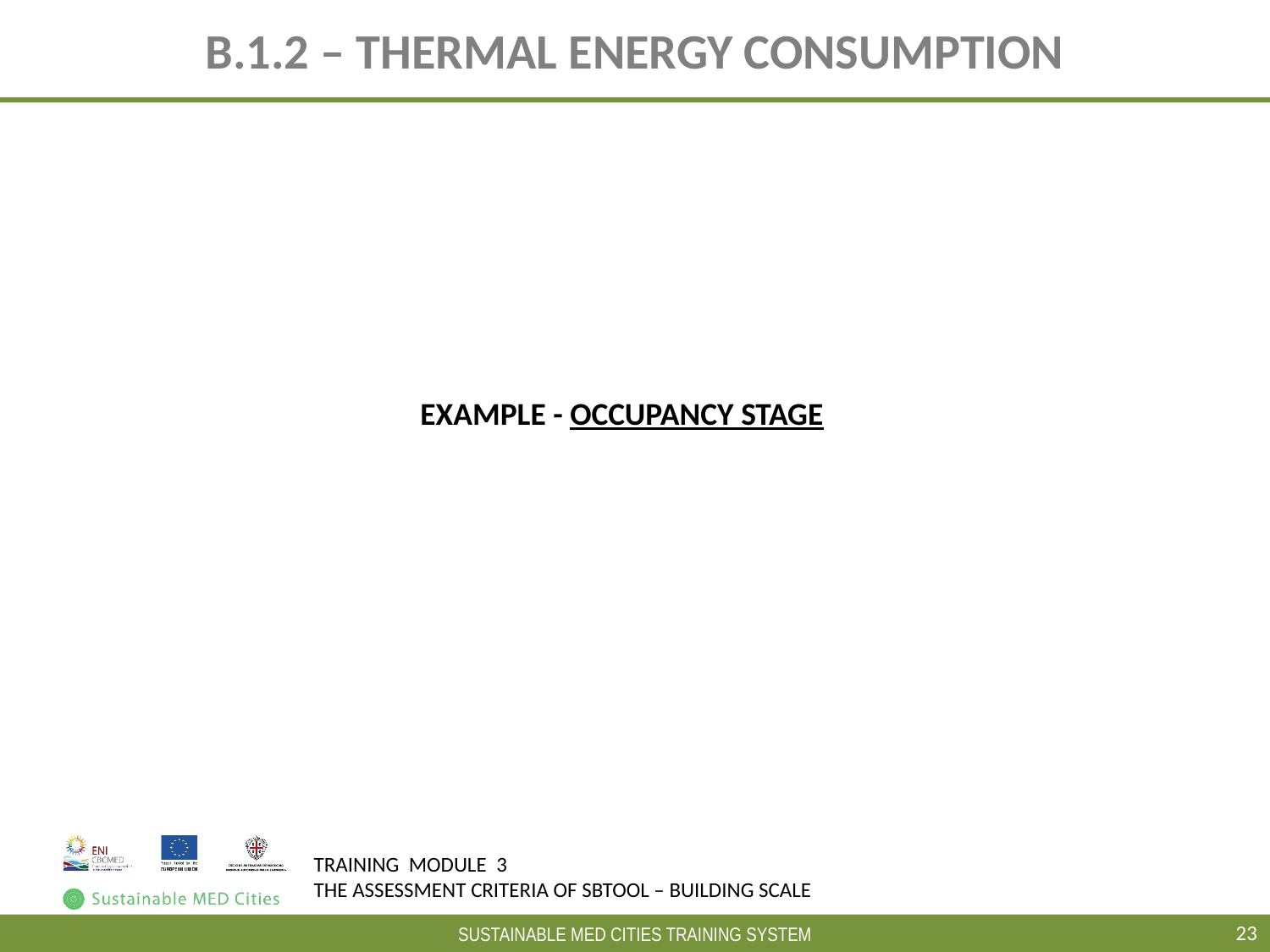

# B.1.2 – THERMAL ENERGY CONSUMPTION

EXAMPLE - OCCUPANCY STAGE
23